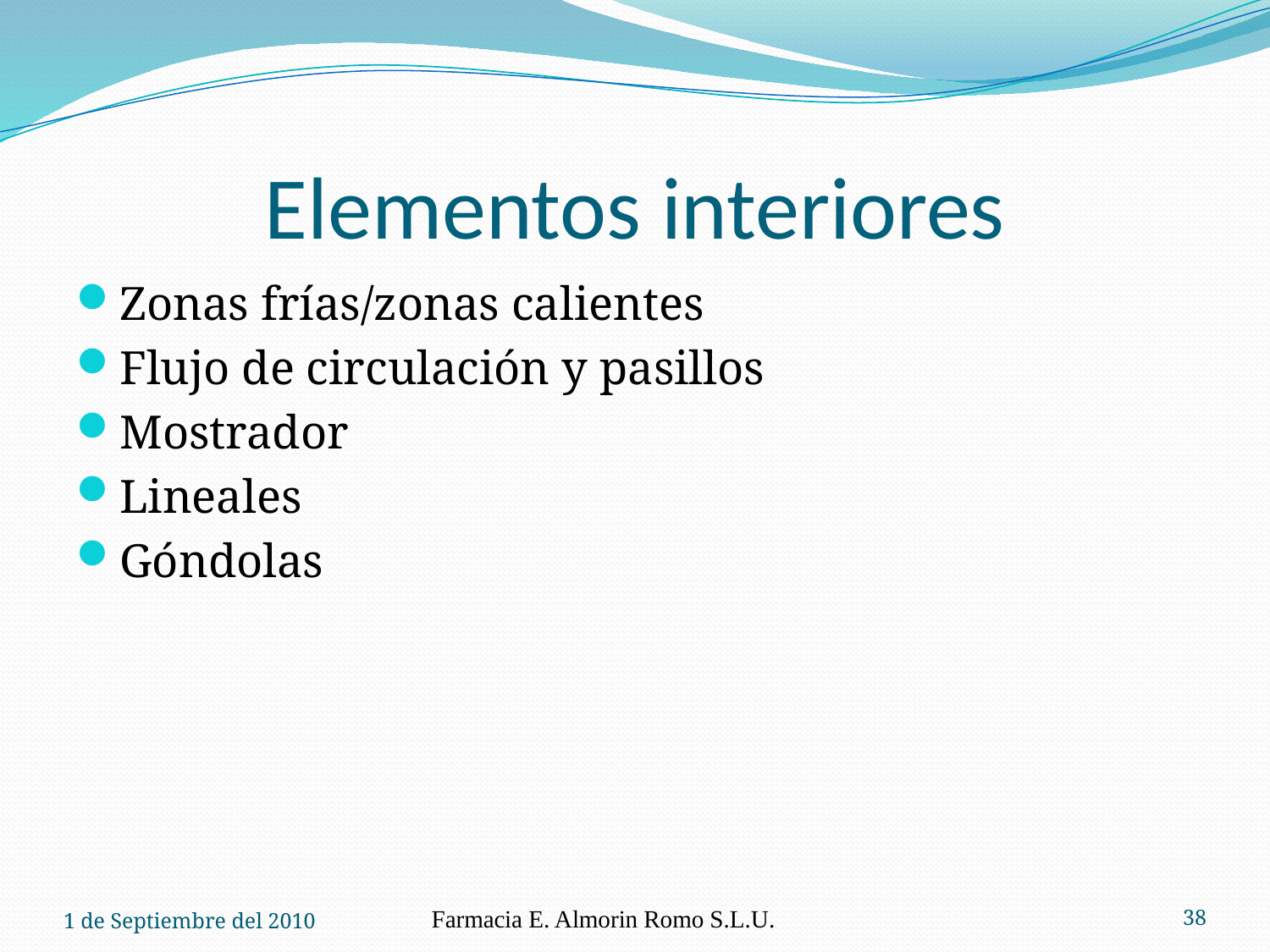

# Elementos interiores
Zonas frías/zonas calientes
Flujo de circulación y pasillos
Mostrador
Lineales
Góndolas
1 de Septiembre del 2010
Farmacia E. Almorin Romo S.L.U.
38